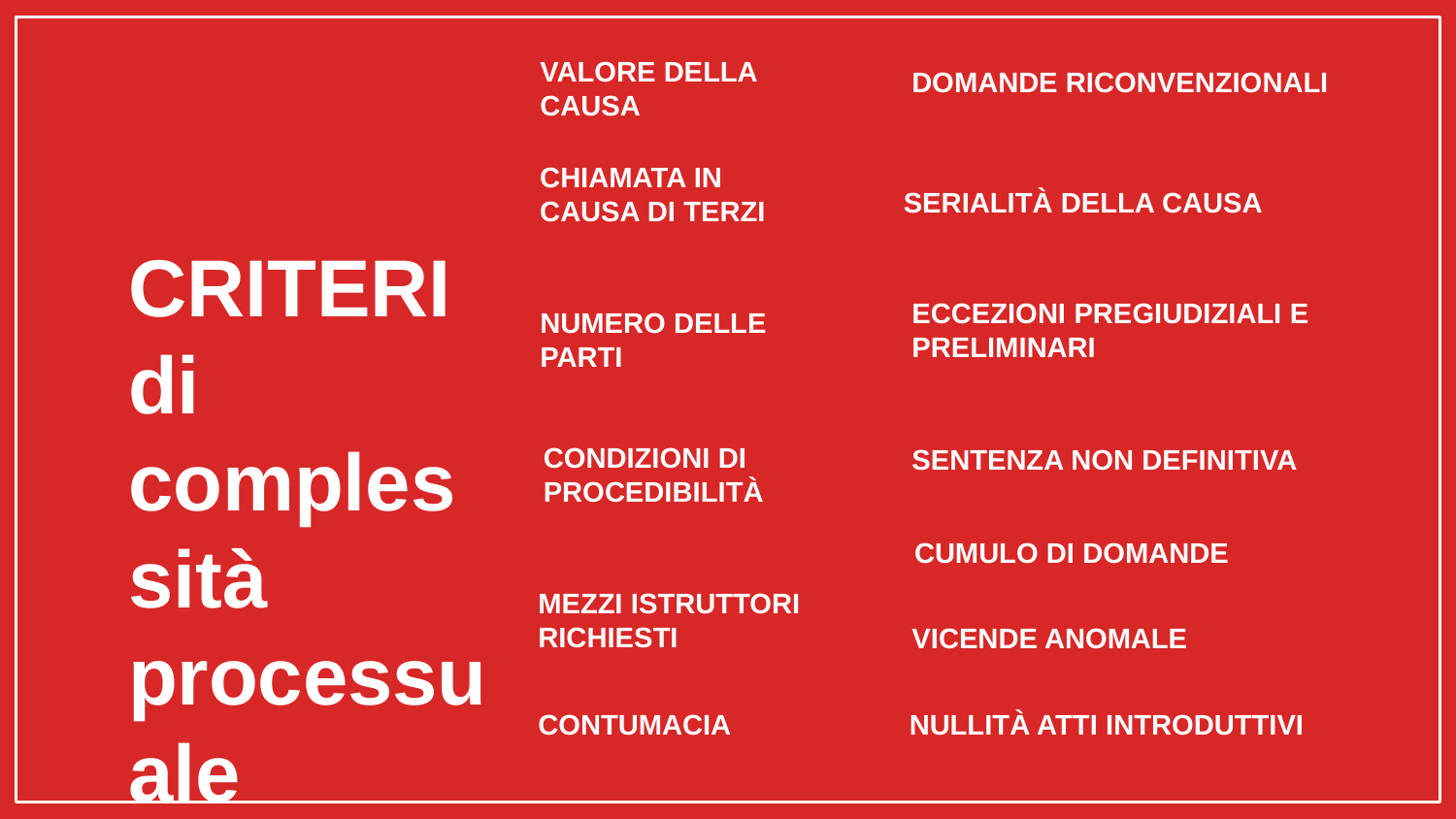

# CRITERI di complessità processuale
VALORE DELLA CAUSA

DOMANDE RICONVENZIONALI
CHIAMATA IN CAUSA DI TERZI
SERIALITÀ DELLA CAUSA
NUMERO DELLE PARTI
ECCEZIONI PREGIUDIZIALI E PRELIMINARI
CONDIZIONI DI PROCEDIBILITÀ
SENTENZA NON DEFINITIVA
CUMULO DI DOMANDE
MEZZI ISTRUTTORI RICHIESTI
VICENDE ANOMALE
CONTUMACIA
NULLITÀ ATTI INTRODUTTIVI